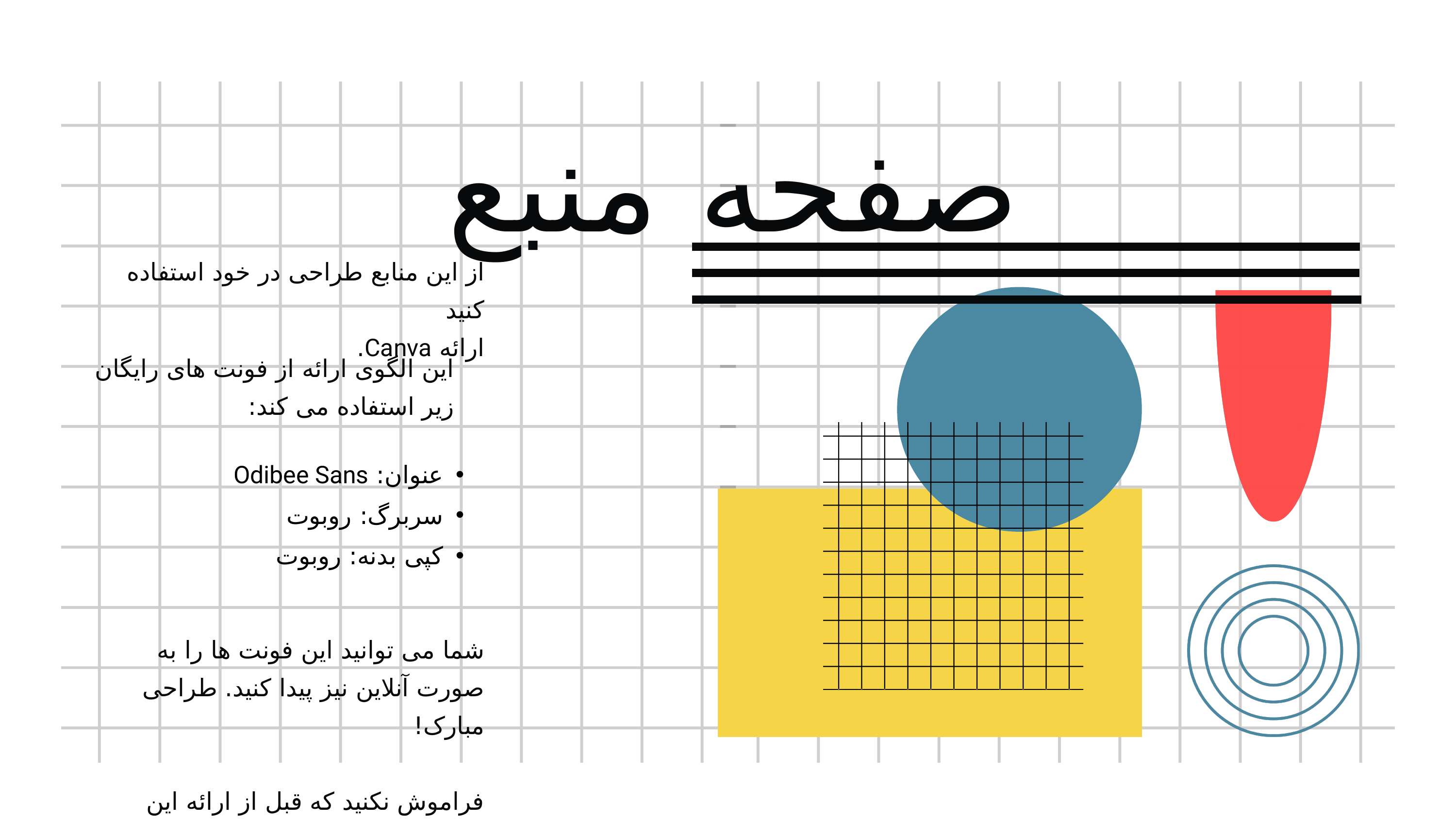

صفحه منبع

از این منابع طراحی در خود استفاده کنید
ارائه Canva.

شما می توانید این فونت ها را به صورت آنلاین نیز پیدا کنید. طراحی مبارک!

فراموش نکنید که قبل از ارائه این صفحه را حذف کنید.

این الگوی ارائه از فونت های رایگان زیر استفاده می کند:

عنوان: Odibee Sans
سربرگ: روبوت
کپی بدنه: روبوت